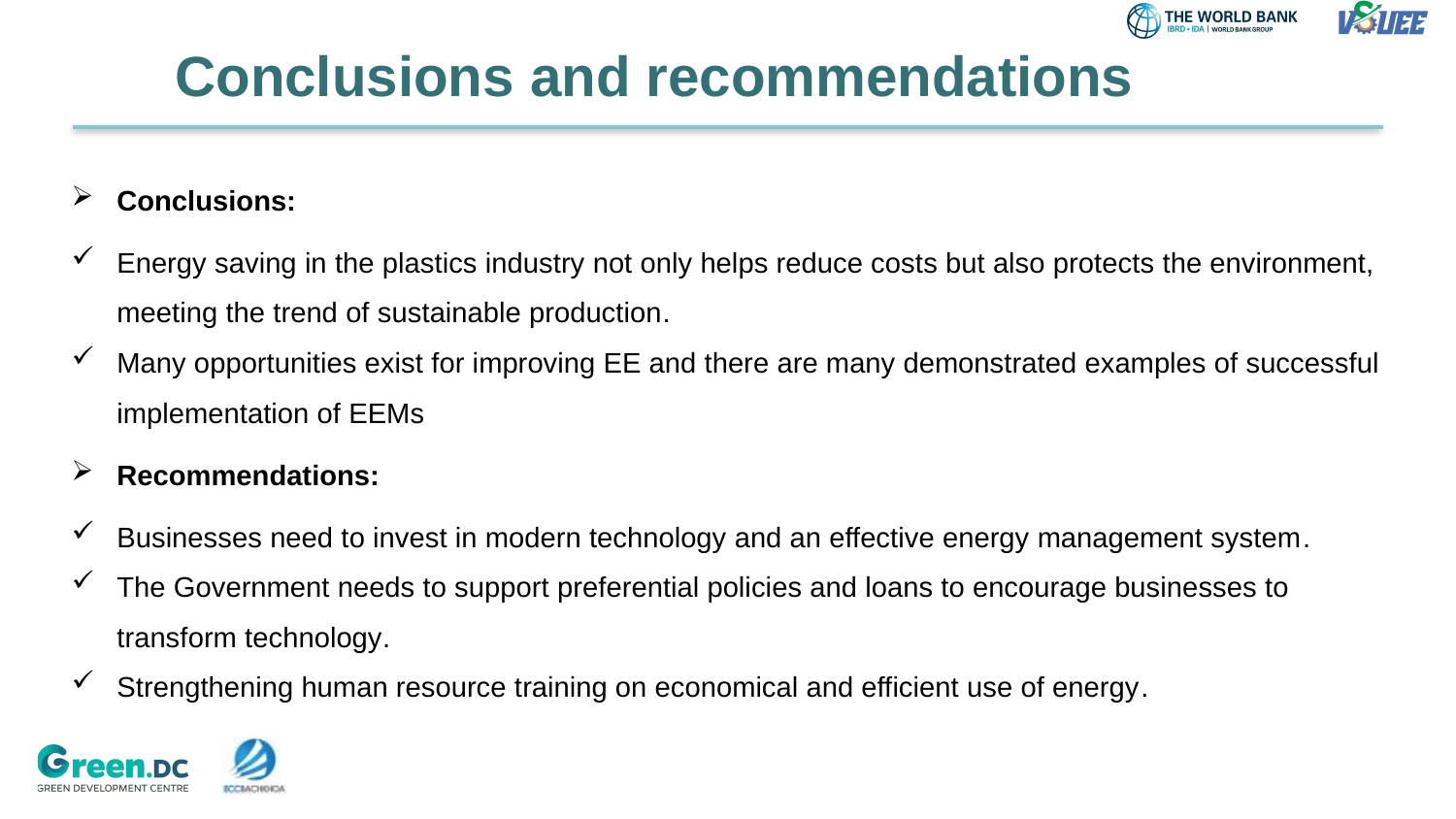

# Conclusions and recommendations
Conclusions:
Energy saving in the plastics industry not only helps reduce costs but also protects the environment, meeting the trend of sustainable production.
Many opportunities exist for improving EE and there are many demonstrated examples of successful implementation of EEMs
Recommendations:
Businesses need to invest in modern technology and an effective energy management system.
The Government needs to support preferential policies and loans to encourage businesses to transform technology.
Strengthening human resource training on economical and efficient use of energy.